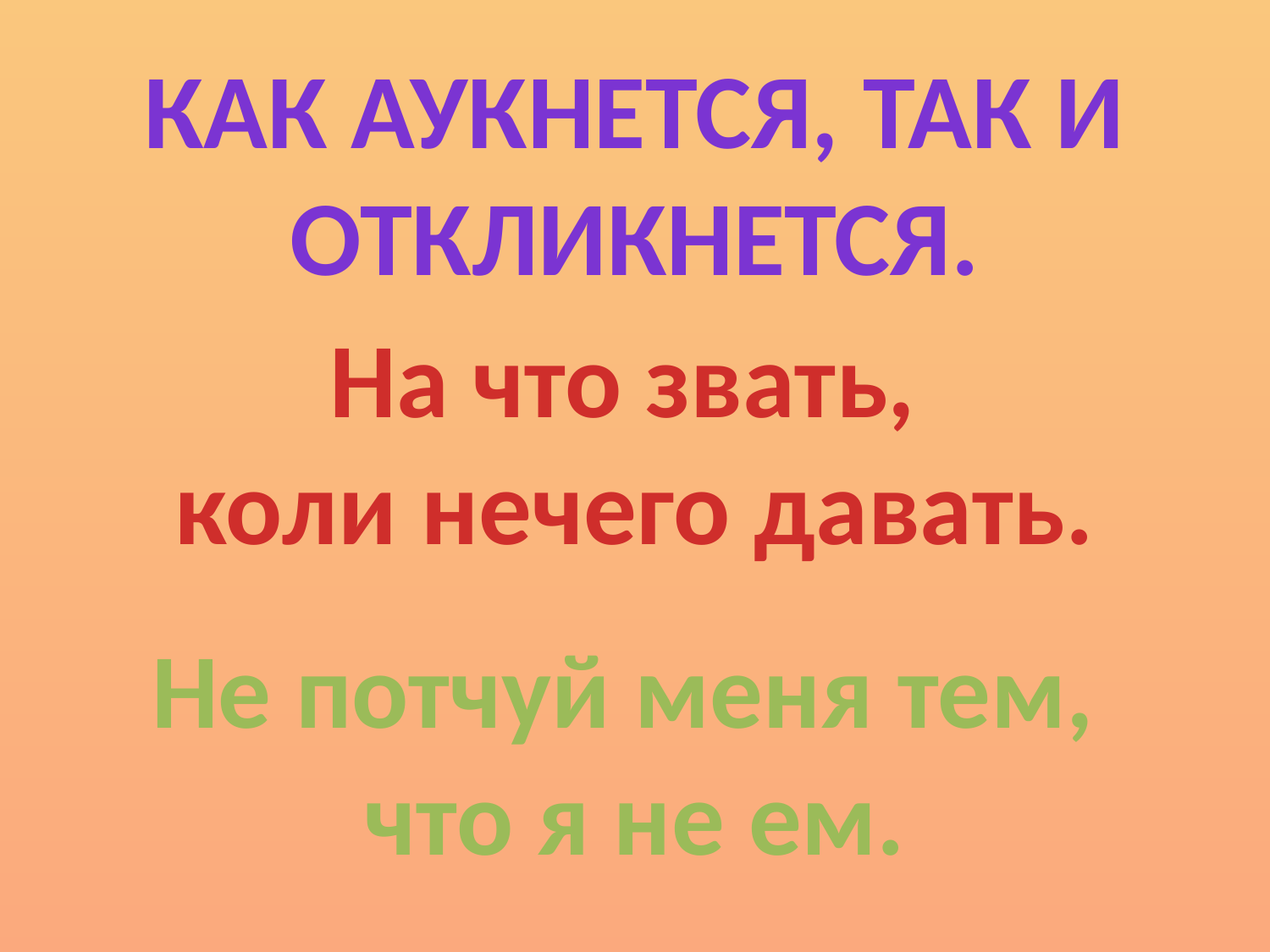

Как аукнется, так и откликнется.
На что звать,
коли нечего давать.
Не потчуй меня тем,
что я не ем.